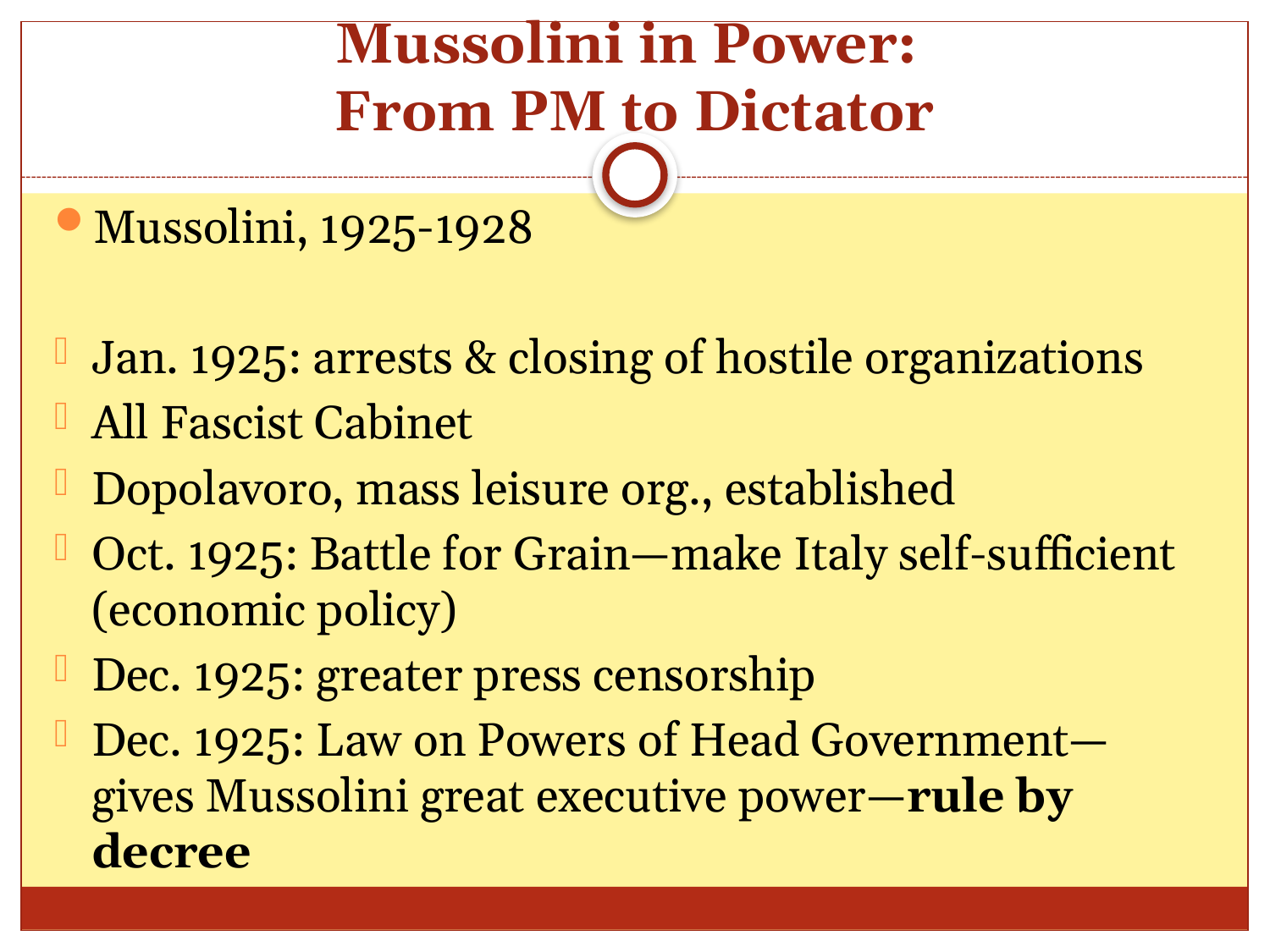

# Mussolini in Power: From PM to Dictator
Mussolini, 1925-1928

Jan. 1925: arrests & closing of hostile organizations
All Fascist Cabinet
Dopolavoro, mass leisure org., established
Oct. 1925: Battle for Grain—make Italy self-sufficient (economic policy)
Dec. 1925: greater press censorship
Dec. 1925: Law on Powers of Head Government—gives Mussolini great executive power—rule by decree